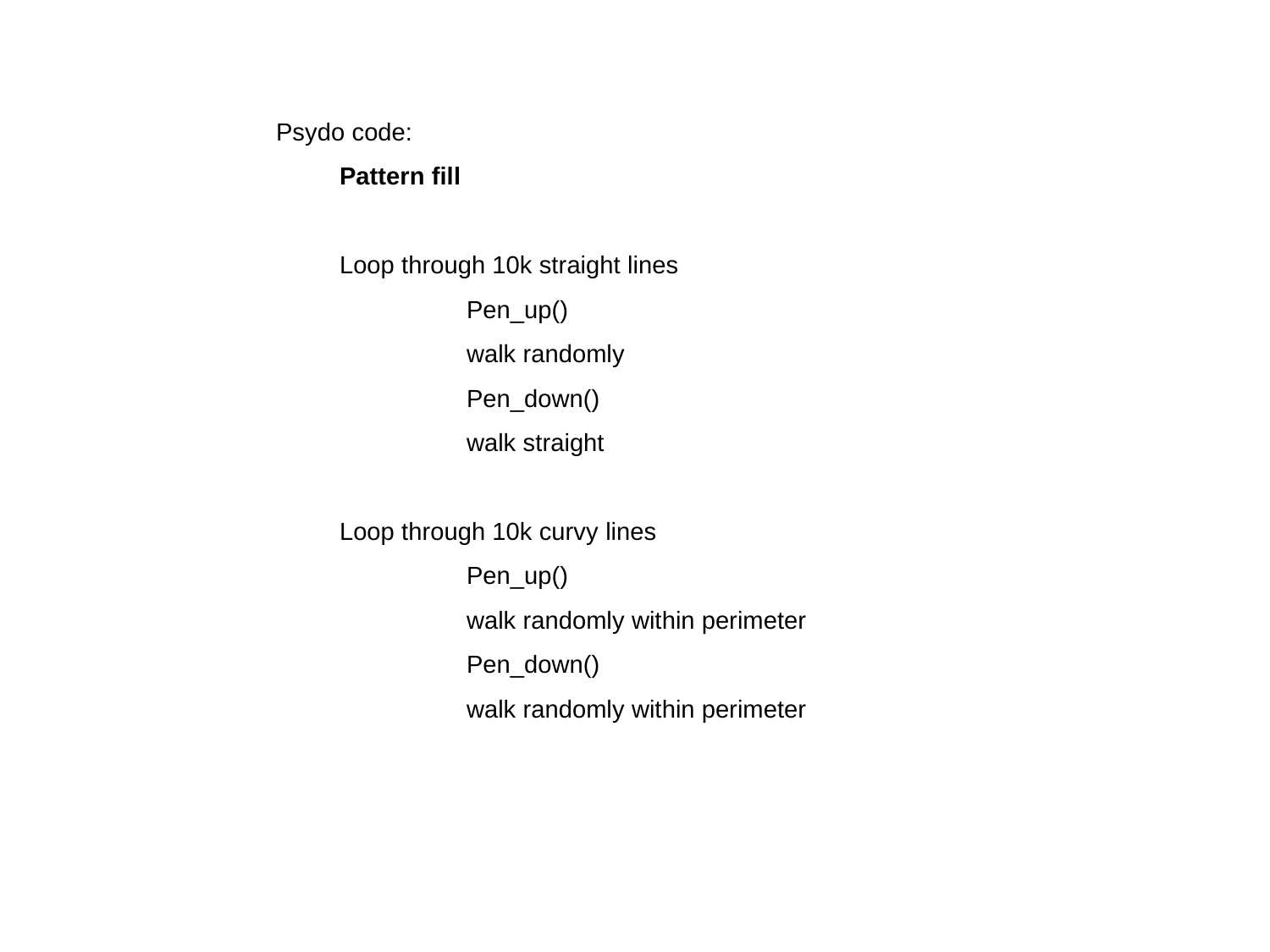

Psydo code:
Pattern fill

Loop through 10k straight lines
	Pen_up()
	walk randomly
	Pen_down()
	walk straight

Loop through 10k curvy lines
	Pen_up()
	walk randomly within perimeter
	Pen_down()
	walk randomly within perimeter